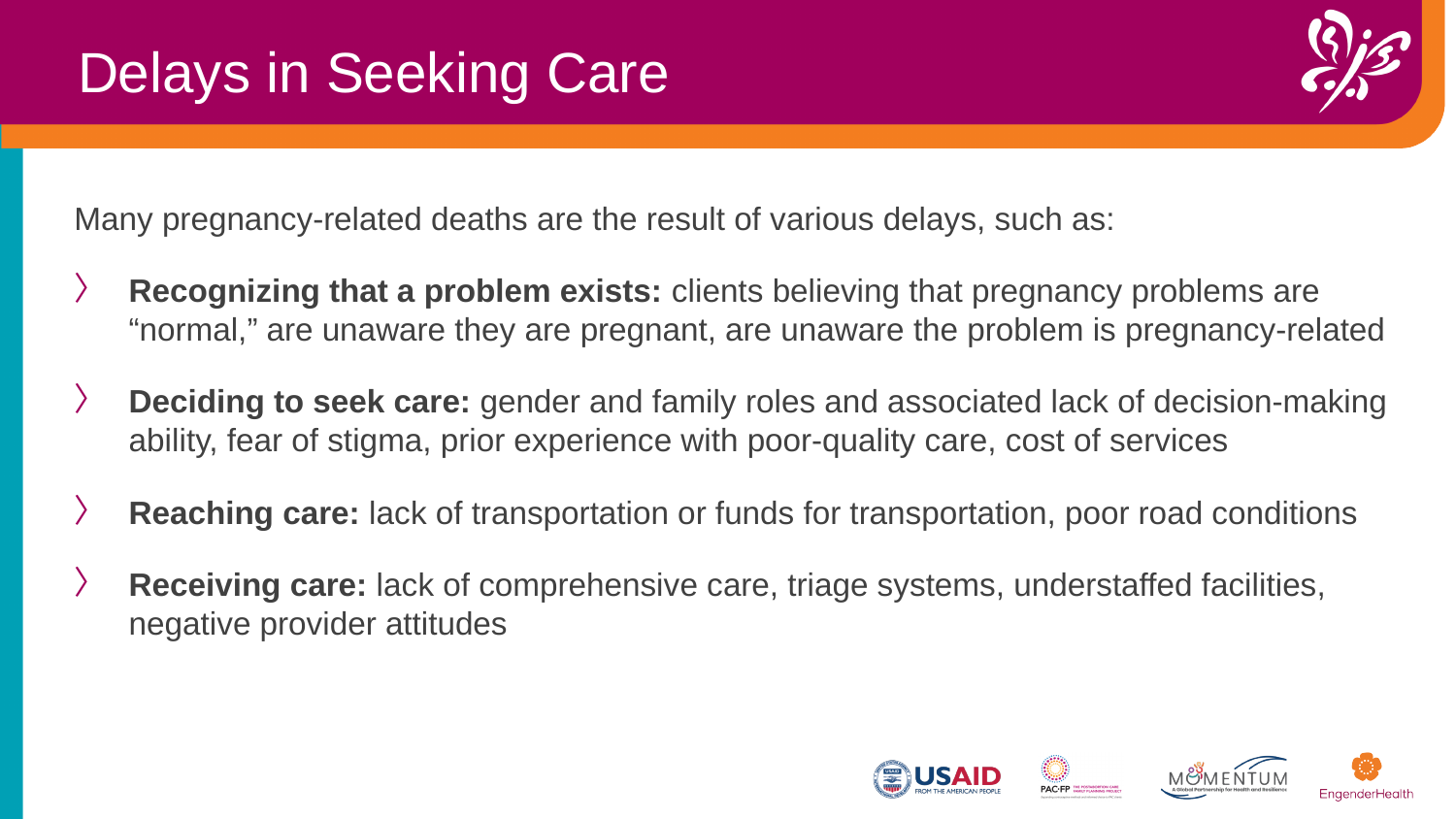

Delays in Seeking Care
Many pregnancy-related deaths are the result of various delays, such as:
Recognizing that a problem exists: clients believing that pregnancy problems are “normal,” are unaware they are pregnant, are unaware the problem is pregnancy-related
​Deciding to seek care: gender and family roles and associated lack of decision-making ability, fear of stigma, prior experience with poor-quality care, cost of services
Reaching care: lack of transportation or funds for transportation, poor road conditions
​Receiving care: lack of comprehensive care, triage systems, understaffed facilities, negative provider attitudes